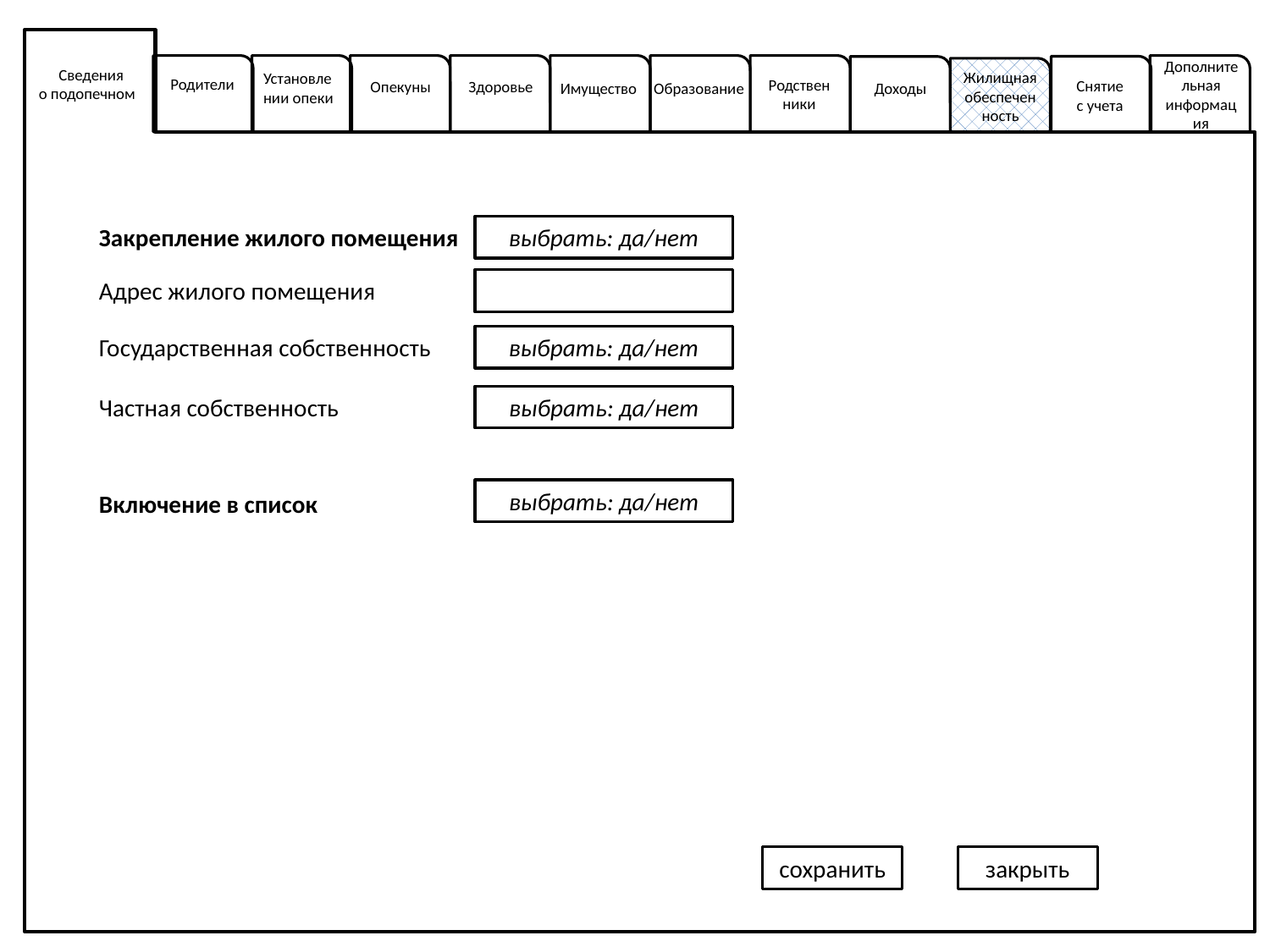

Дополнительная информация

Сведения
о подопечном
Жилищная обеспеченность
Установлении опеки
Родители
Родствен
ники
Снятие
с учета
Здоровье
Опекуны
Имущество
Образование
Доходы
Закрепление жилого помещения
выбрать: да/нет
Адрес жилого помещения

Государственная собственность
выбрать: да/нет
выбрать: да/нет
Частная собственность
выбрать: да/нет
Включение в список
сохранить
закрыть